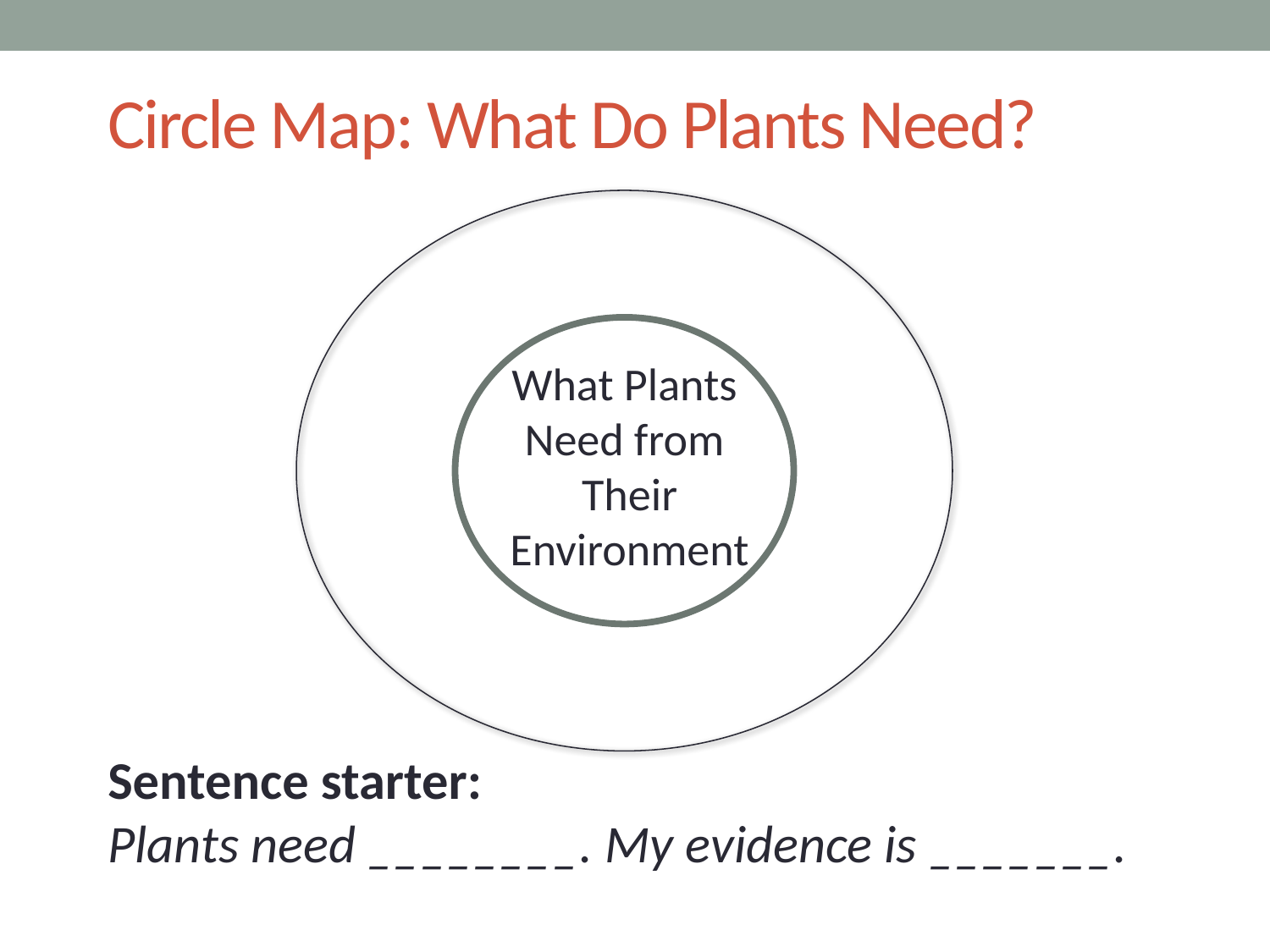

# Circle Map: What Do Plants Need?

What Plants
Need from
Their Environment
Sentence starter:
Plants need ________. My evidence is _______.